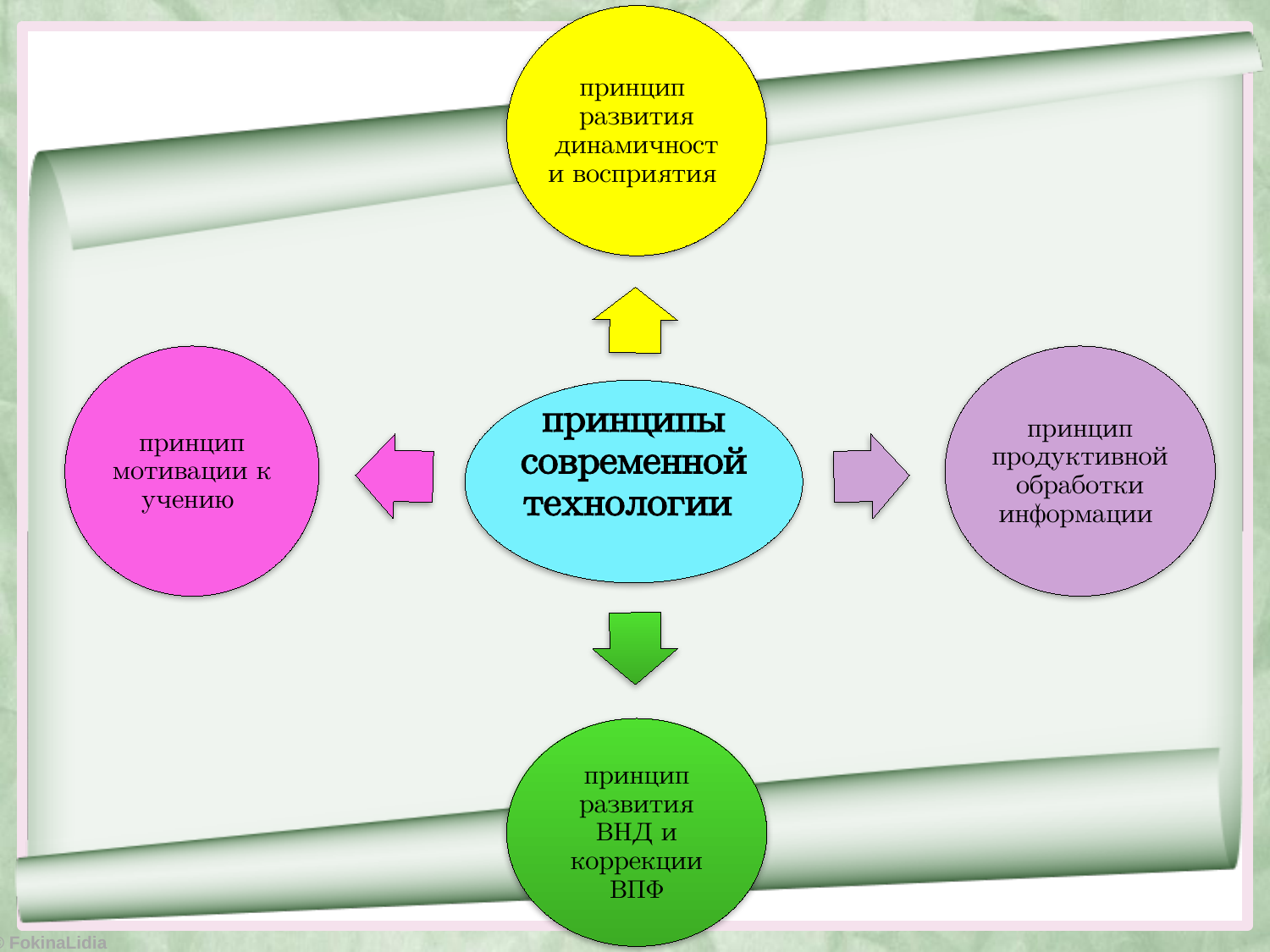

принципы современной технологии

принцип  развития динамичности восприятия

принцип продуктивной обработки информации

принцип развития ВНД и коррекции ВПФ

принцип мотивации к учению